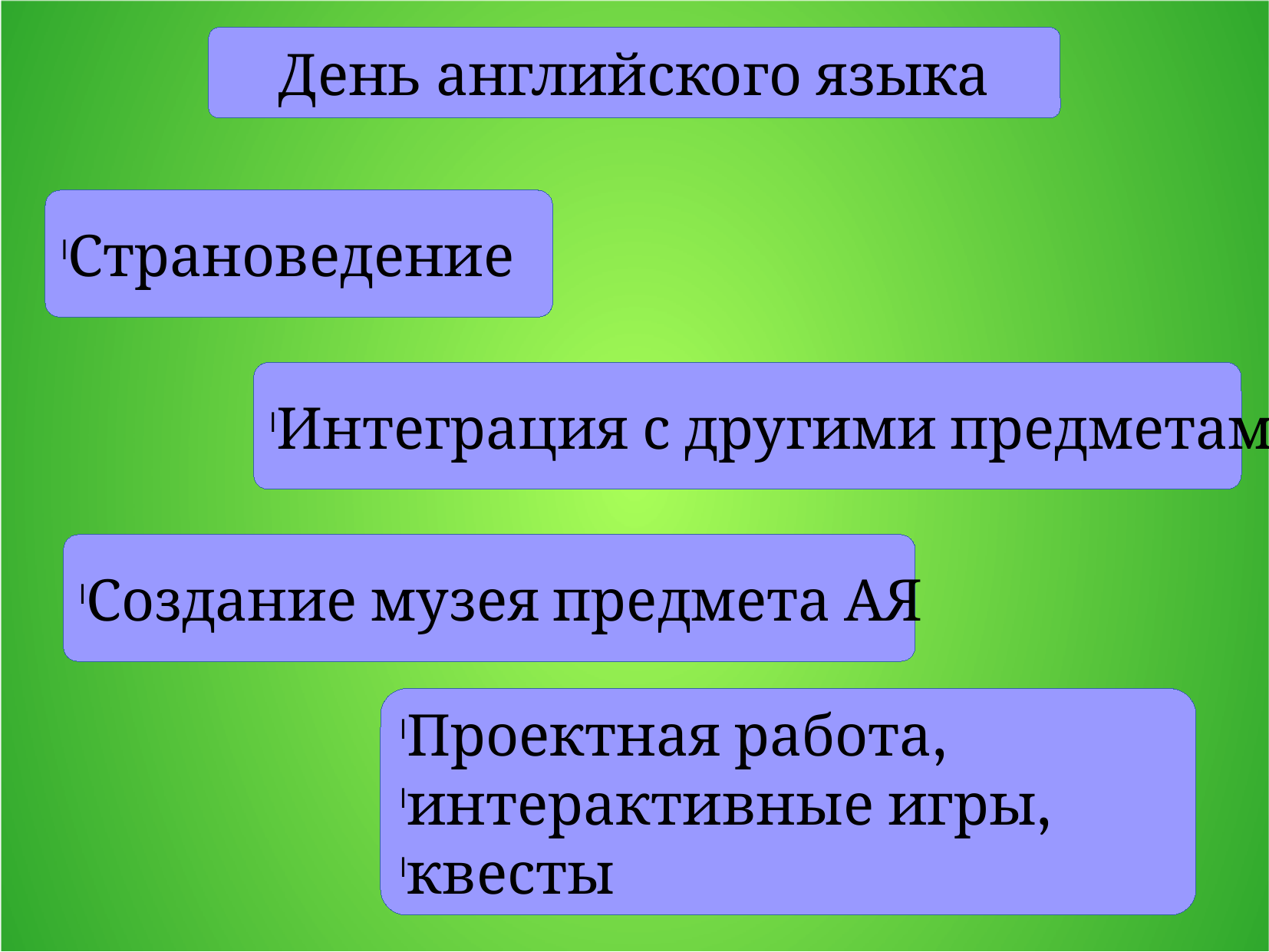

День английского языка
Страноведение
Интеграция с другими предметами
Создание музея предмета АЯ
Проектная работа,
интерактивные игры,
квесты